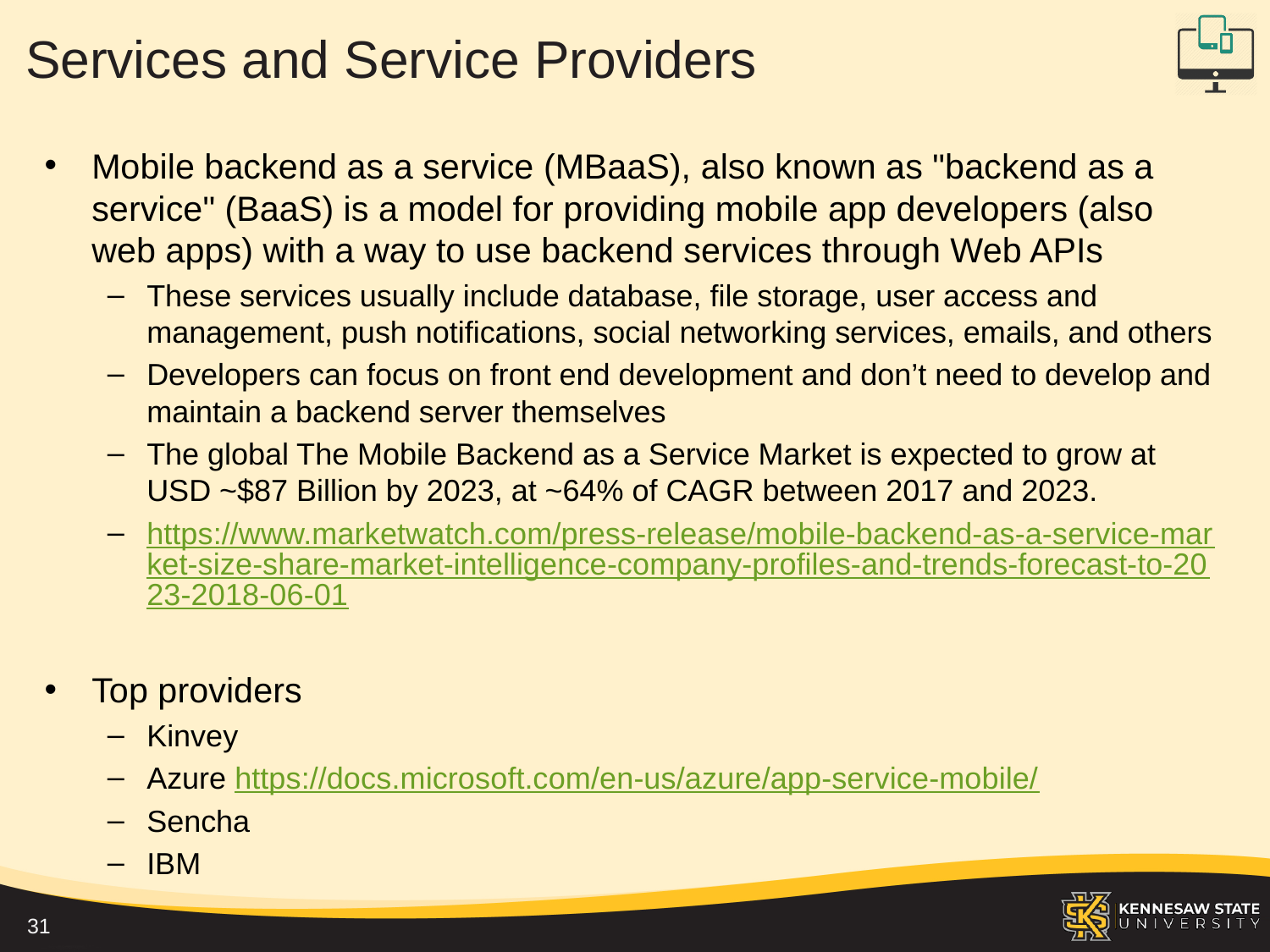

# Services and Service Providers
Mobile backend as a service (MBaaS), also known as "backend as a service" (BaaS) is a model for providing mobile app developers (also web apps) with a way to use backend services through Web APIs
These services usually include database, file storage, user access and management, push notifications, social networking services, emails, and others
Developers can focus on front end development and don’t need to develop and maintain a backend server themselves
The global The Mobile Backend as a Service Market is expected to grow at USD ~$87 Billion by 2023, at ~64% of CAGR between 2017 and 2023.
https://www.marketwatch.com/press-release/mobile-backend-as-a-service-market-size-share-market-intelligence-company-profiles-and-trends-forecast-to-2023-2018-06-01
Top providers
Kinvey
Azure https://docs.microsoft.com/en-us/azure/app-service-mobile/
Sencha
IBM
31